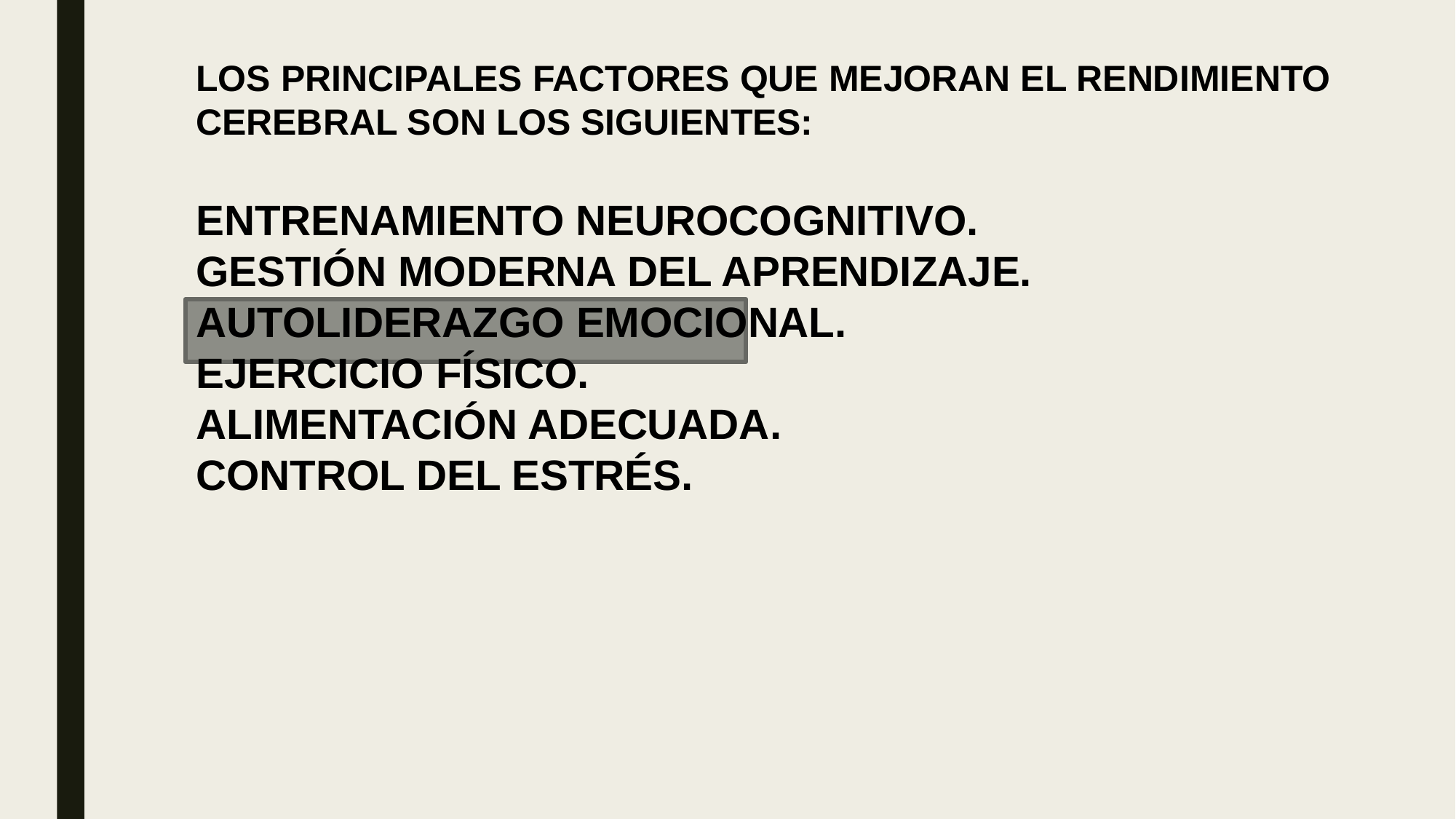

LOS PRINCIPALES FACTORES QUE MEJORAN EL RENDIMIENTO CEREBRAL SON LOS SIGUIENTES:

ENTRENAMIENTO NEUROCOGNITIVO.
GESTIÓN MODERNA DEL APRENDIZAJE.
AUTOLIDERAZGO EMOCIONAL.
EJERCICIO FÍSICO.
ALIMENTACIÓN ADECUADA.
CONTROL DEL ESTRÉS.